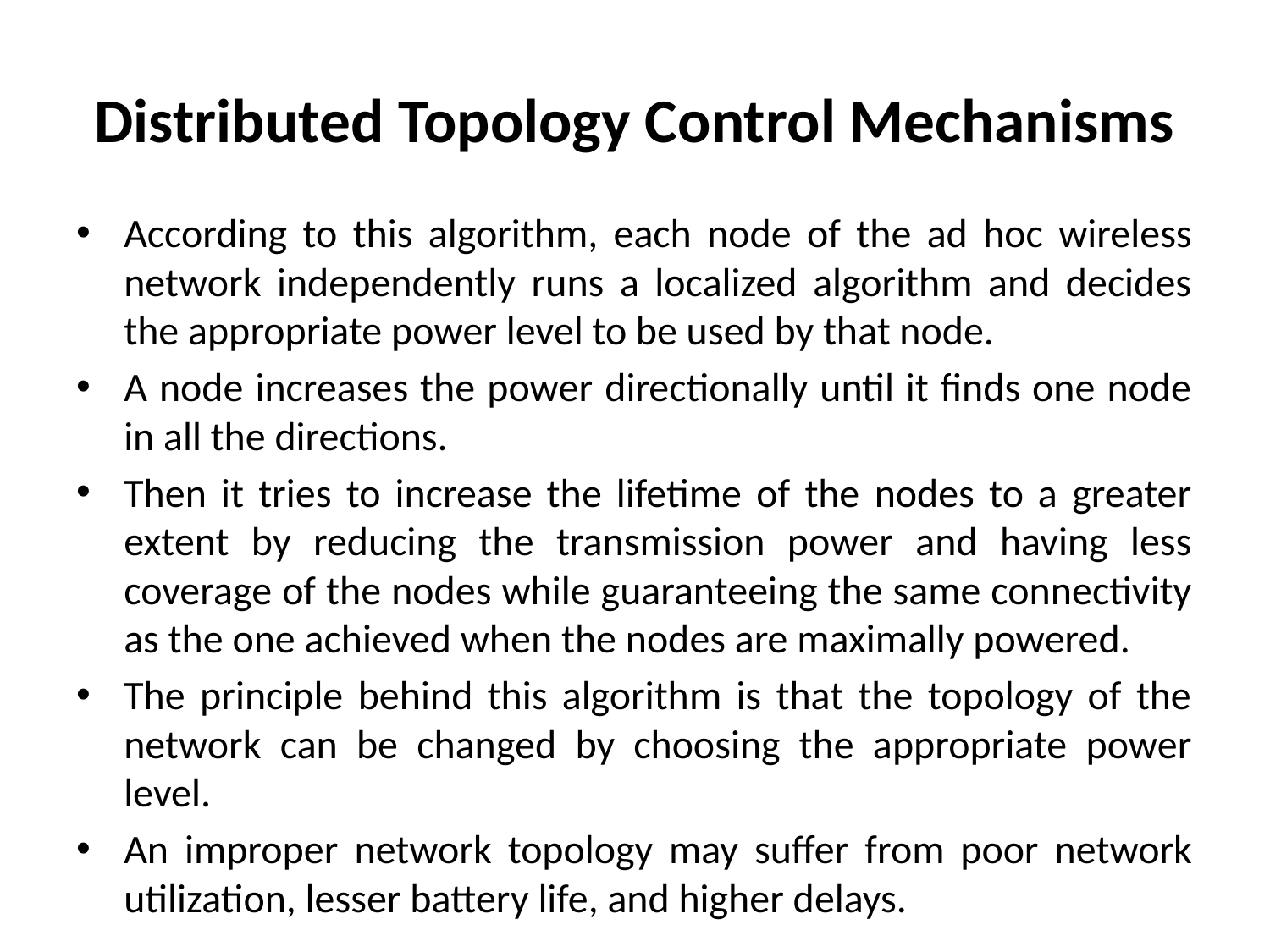

# Distributed Topology Control Mechanisms
According to this algorithm, each node of the ad hoc wireless network independently runs a localized algorithm and decides the appropriate power level to be used by that node.
A node increases the power directionally until it finds one node in all the directions.
Then it tries to increase the lifetime of the nodes to a greater extent by reducing the transmission power and having less coverage of the nodes while guaranteeing the same connectivity as the one achieved when the nodes are maximally powered.
The principle behind this algorithm is that the topology of the network can be changed by choosing the appropriate power level.
An improper network topology may suffer from poor network utilization, lesser battery life, and higher delays.